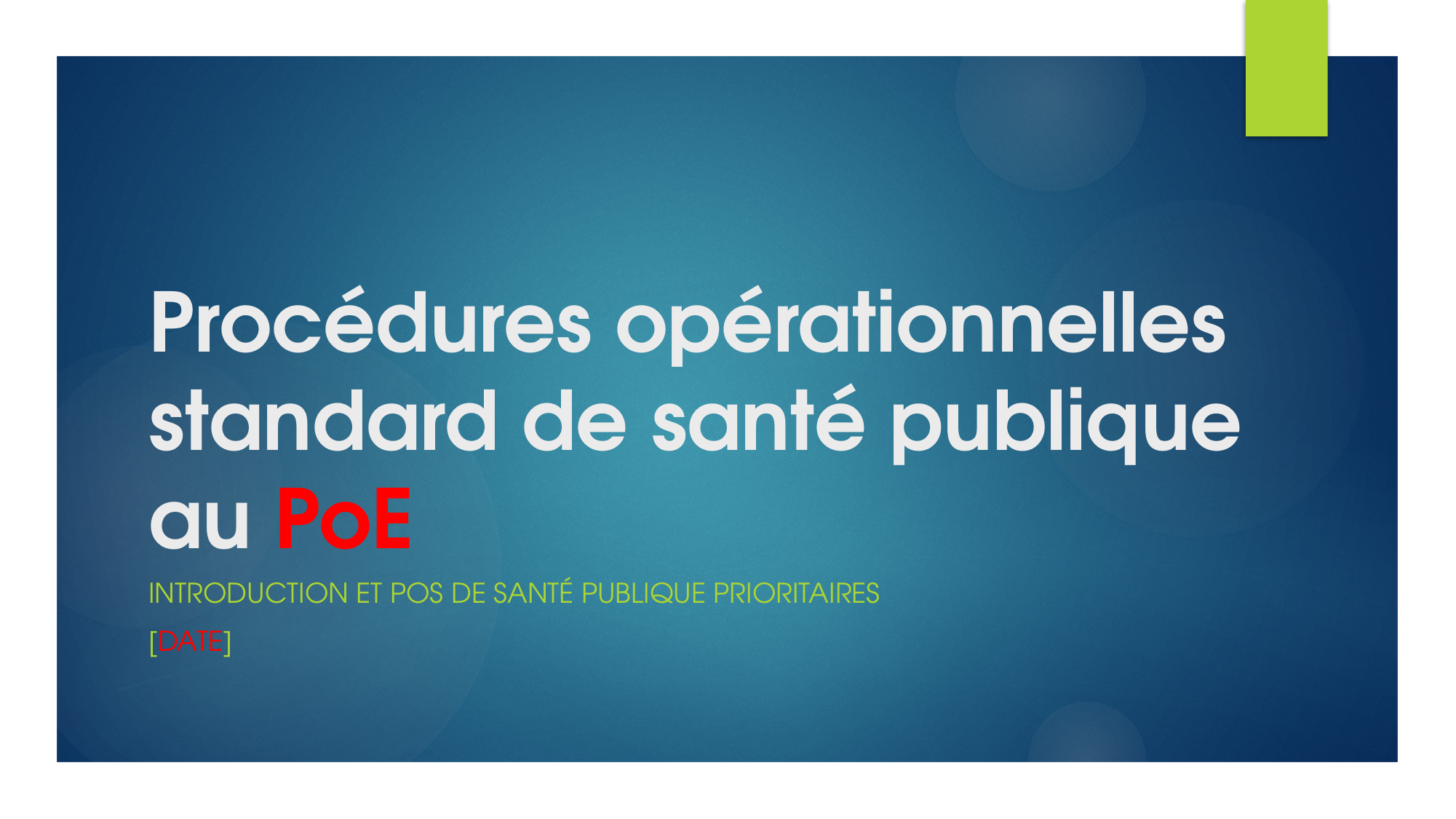

# Procédures opérationnelles standard de santé publique au PoE
Introduction et POS de santé publique prioritaires
[date]